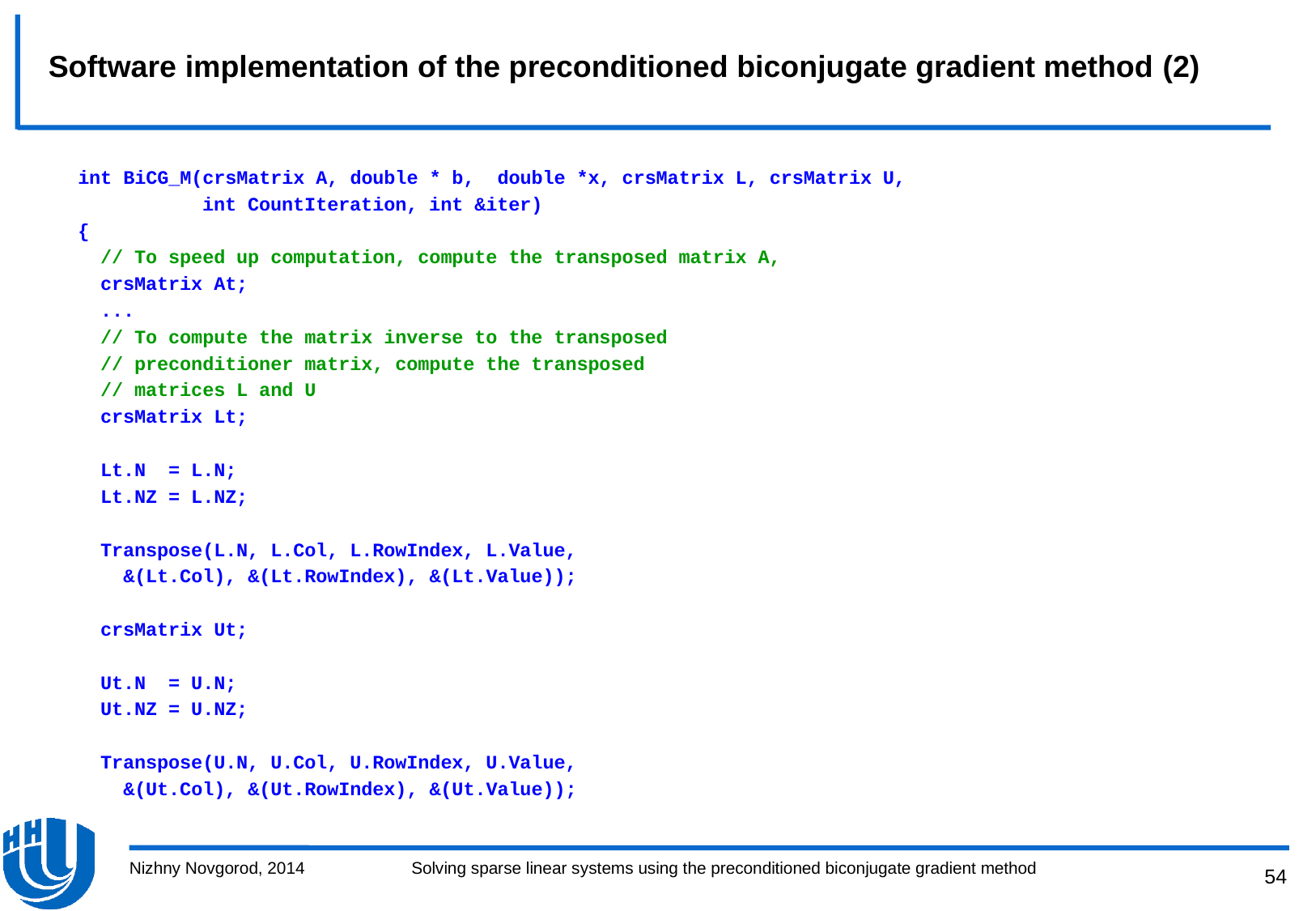

# Software implementation of the preconditioned biconjugate gradient method (2)
int BiCG_M(crsMatrix A, double * b,  double *x, crsMatrix L, crsMatrix U,
           int CountIteration, int &iter)
{
  // To speed up computation, compute the transposed matrix A,
  crsMatrix At;
  ...
  // To compute the matrix inverse to the transposed
  // preconditioner matrix, compute the transposed
  // matrices L and U
  crsMatrix Lt;

  Lt.N  = L.N;
  Lt.NZ = L.NZ;

  Transpose(L.N, L.Col, L.RowIndex, L.Value,
    &(Lt.Col), &(Lt.RowIndex), &(Lt.Value));

  crsMatrix Ut;

  Ut.N  = U.N;
  Ut.NZ = U.NZ;

  Transpose(U.N, U.Col, U.RowIndex, U.Value,
    &(Ut.Col), &(Ut.RowIndex), &(Ut.Value));

Nizhny Novgorod, 2014
Solving sparse linear systems using the preconditioned biconjugate gradient method